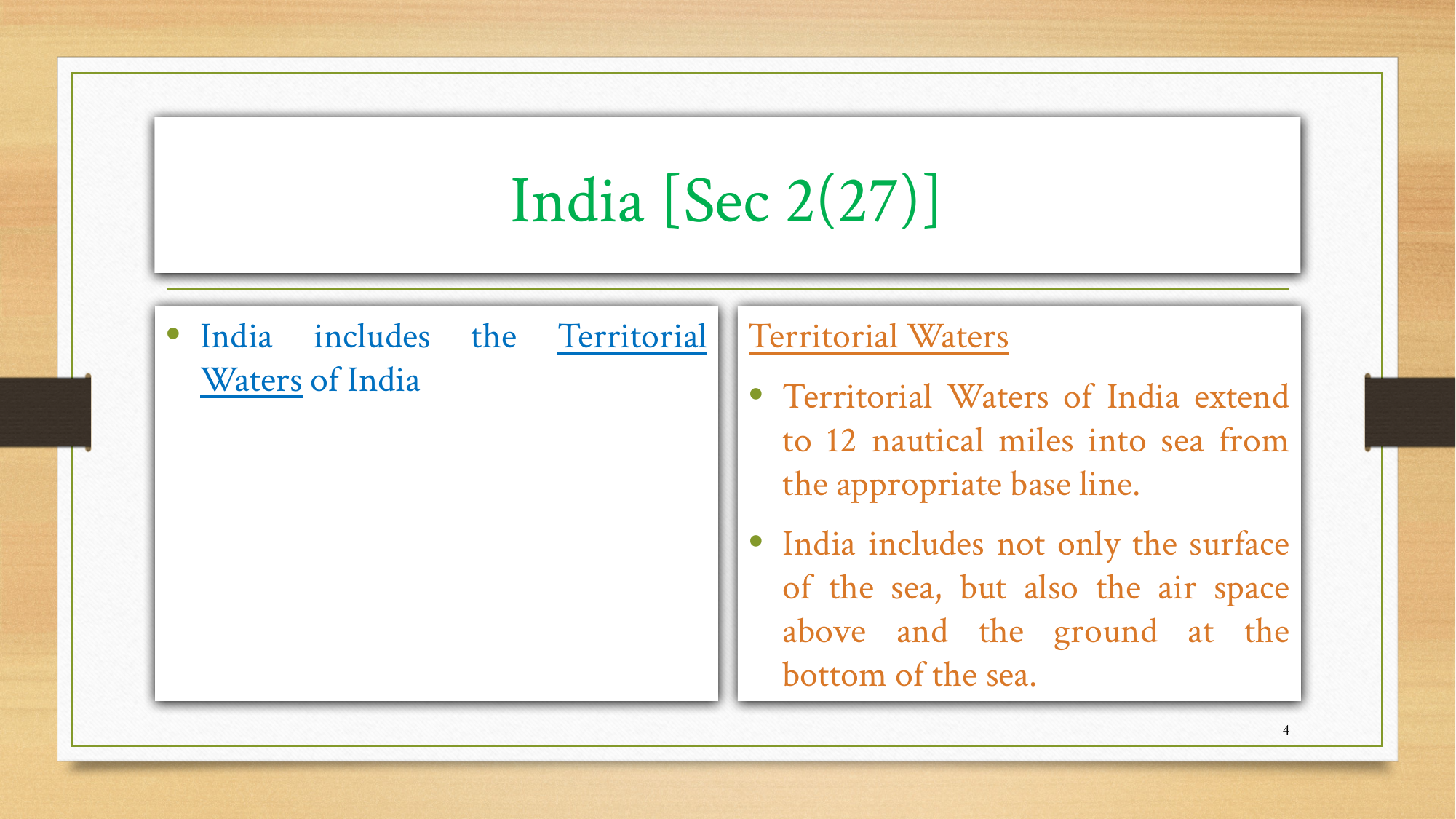

# India [Sec 2(27)]
India includes the Territorial Waters of India
Territorial Waters
Territorial Waters of India extend to 12 nautical miles into sea from the appropriate base line.
India includes not only the surface of the sea, but also the air space above and the ground at the bottom of the sea.
4